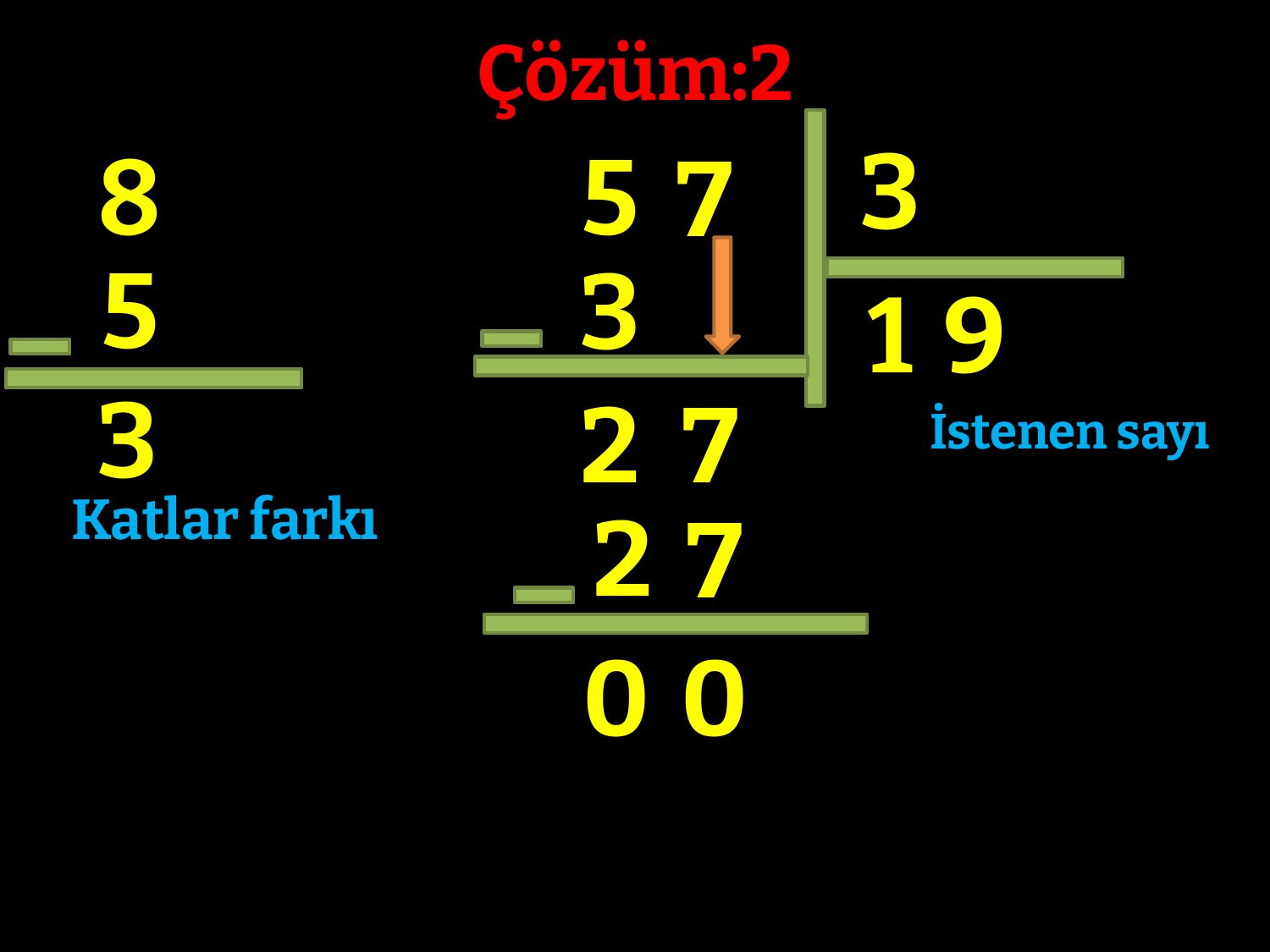

Çözüm:2
3
8
5
7

5
3

1
9
#

3
7
2
İstenen sayı
Katlar farkı
2
7

0
0